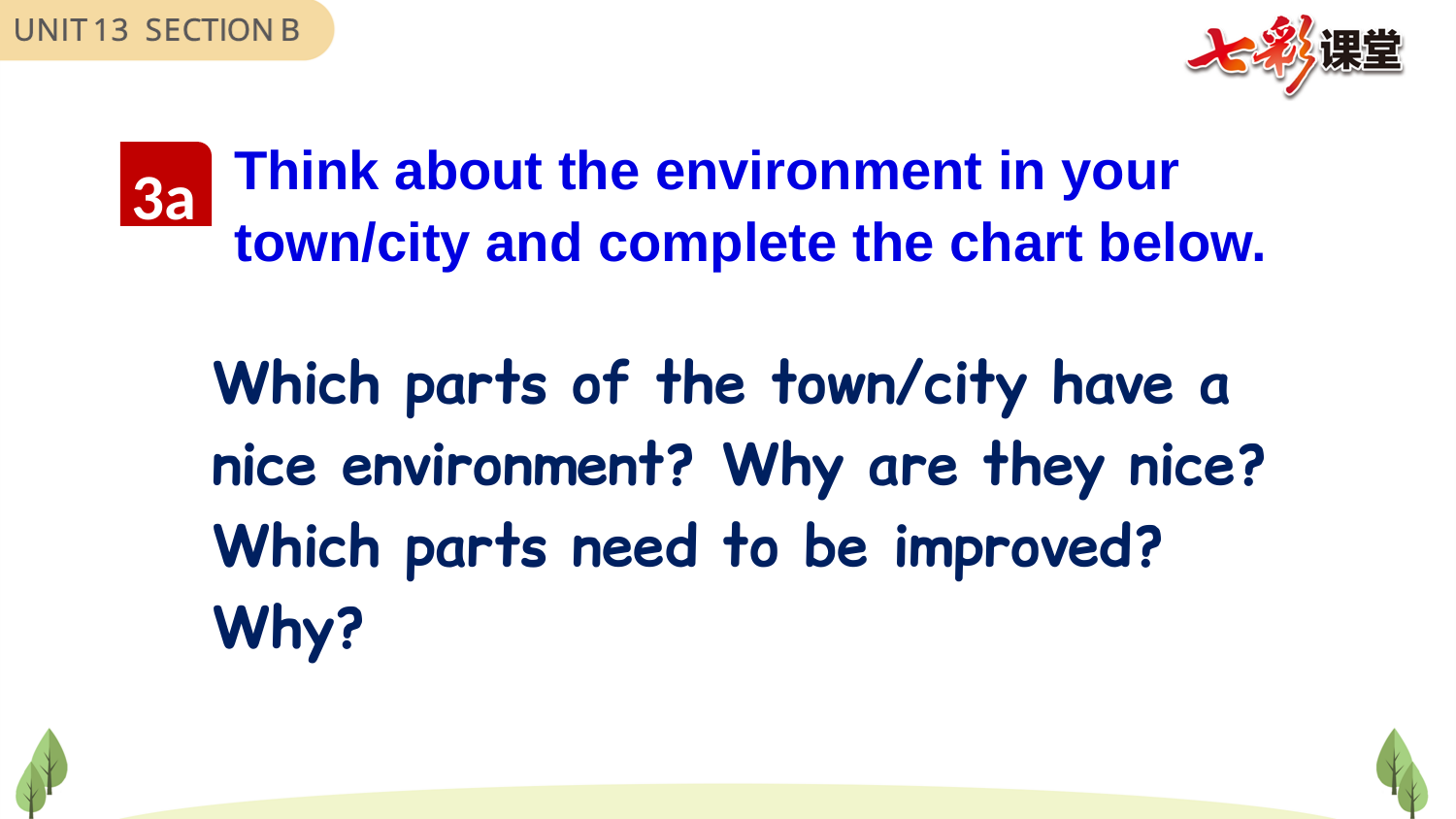

Think about the environment in your town/city and complete the chart below.
3a
Which parts of the town/city have a nice environment? Why are they nice?
Which parts need to be improved? Why?